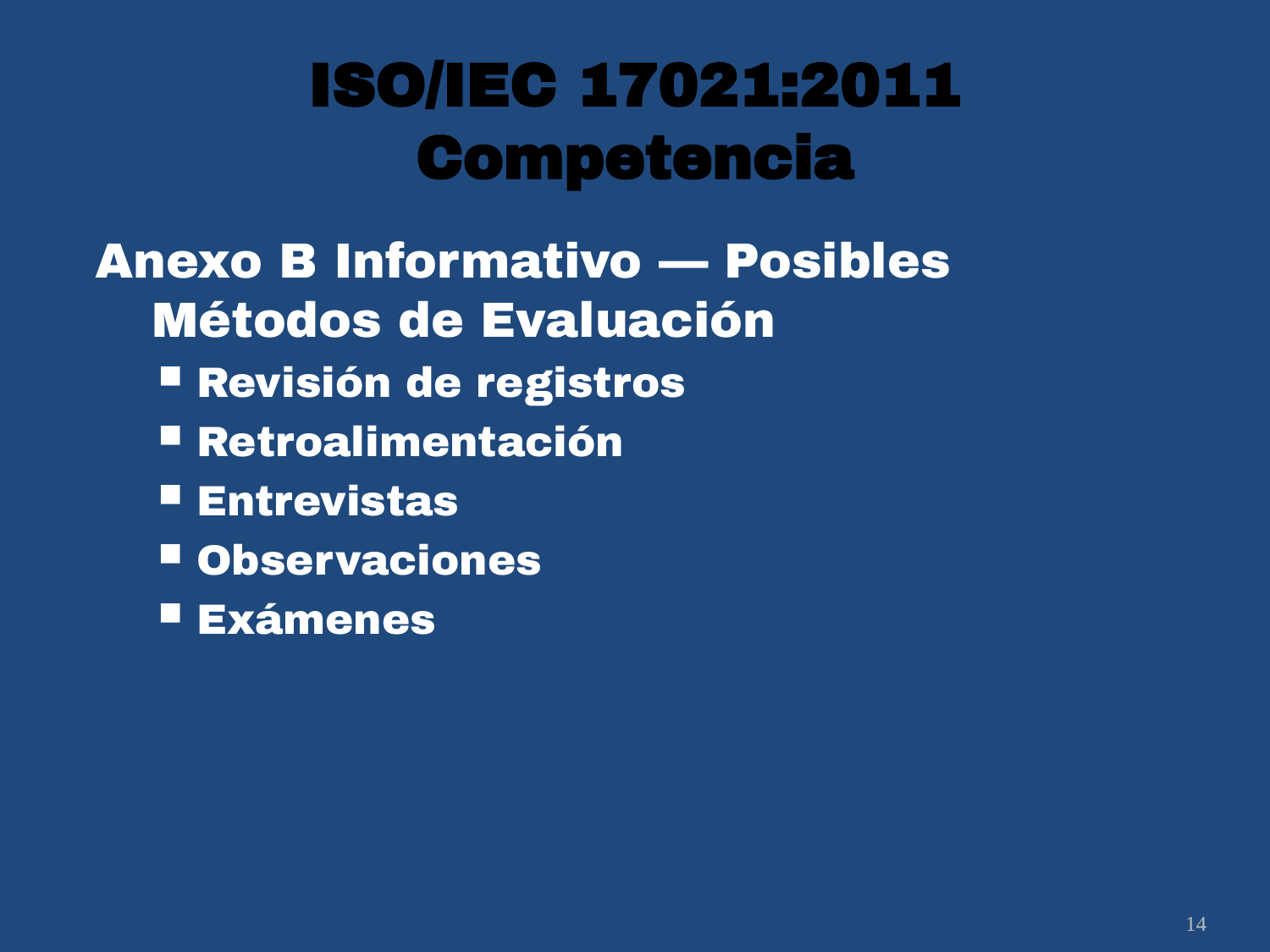

# ISO/IEC 17021:2011 Competencia
Anexo B Informativo — Posibles Métodos de Evaluación
Revisión de registros
Retroalimentación
Entrevistas
Observaciones
Exámenes
14